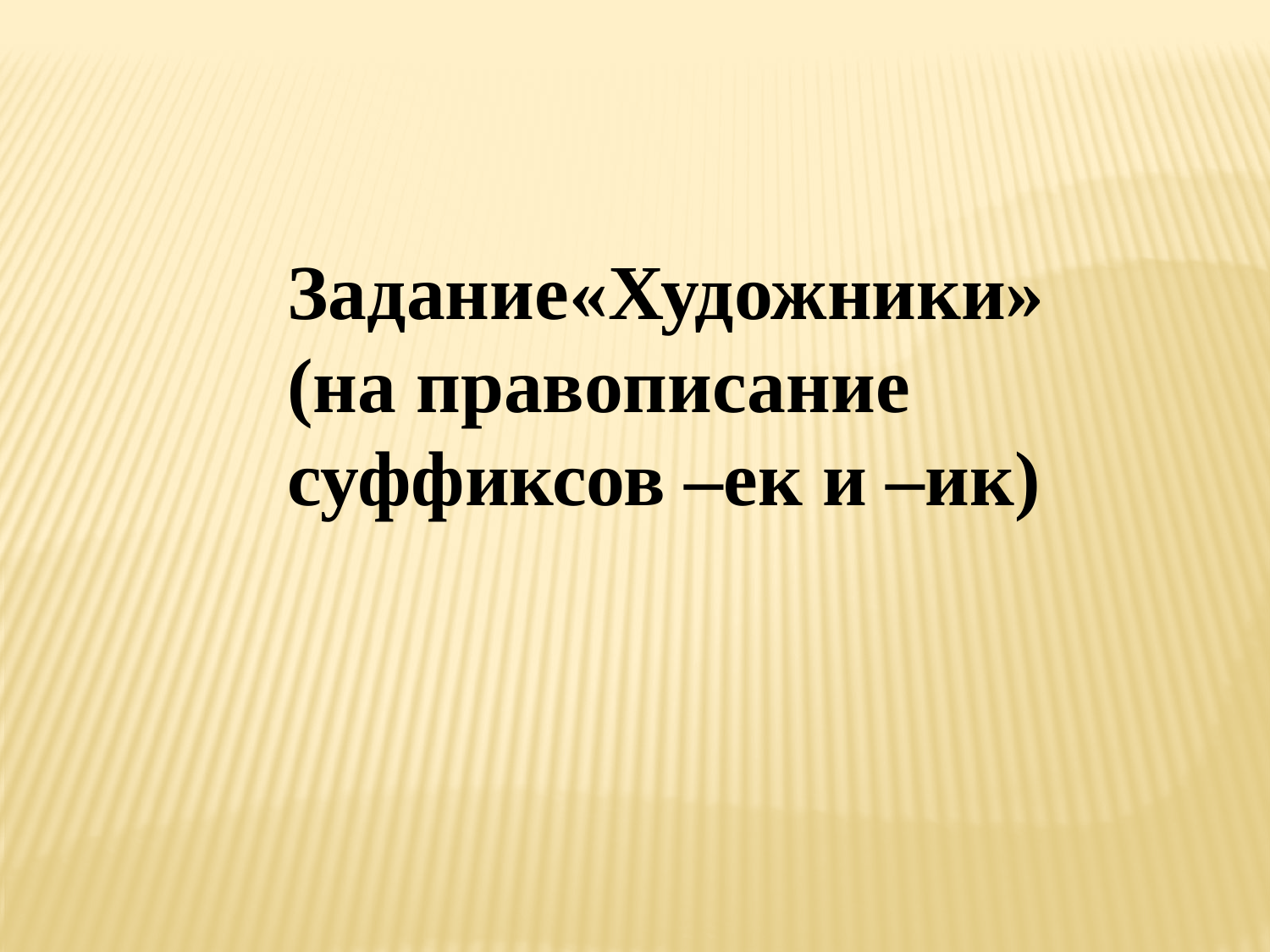

Задание«Художники» (на правописание суффиксов –ек и –ик)